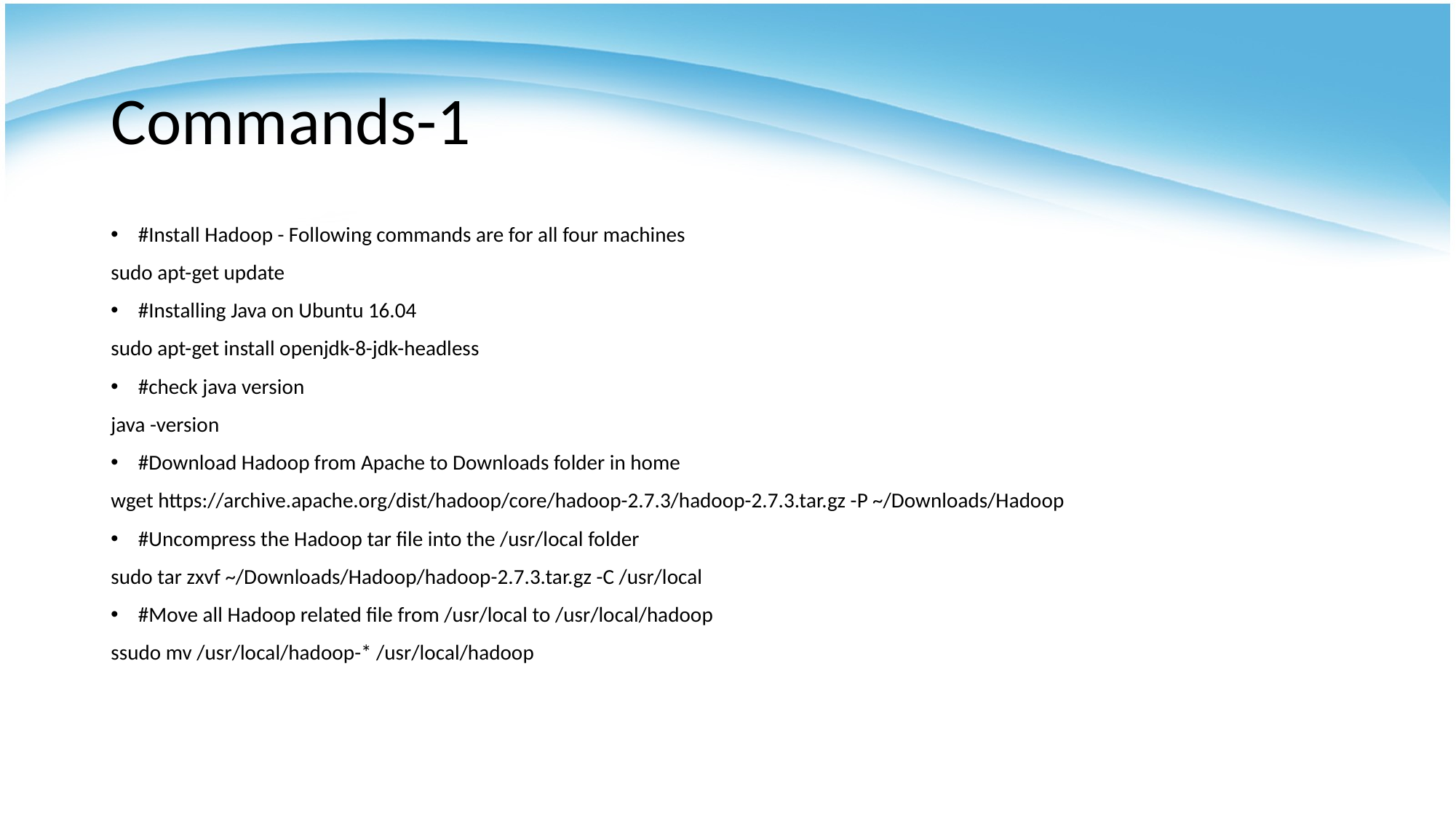

# Commands-1
#Install Hadoop - Following commands are for all four machines
sudo apt-get update
#Installing Java on Ubuntu 16.04
sudo apt-get install openjdk-8-jdk-headless
#check java version
java -version
#Download Hadoop from Apache to Downloads folder in home
wget https://archive.apache.org/dist/hadoop/core/hadoop-2.7.3/hadoop-2.7.3.tar.gz -P ~/Downloads/Hadoop
#Uncompress the Hadoop tar file into the /usr/local folder
sudo tar zxvf ~/Downloads/Hadoop/hadoop-2.7.3.tar.gz -C /usr/local
#Move all Hadoop related file from /usr/local to /usr/local/hadoop
ssudo mv /usr/local/hadoop-* /usr/local/hadoop